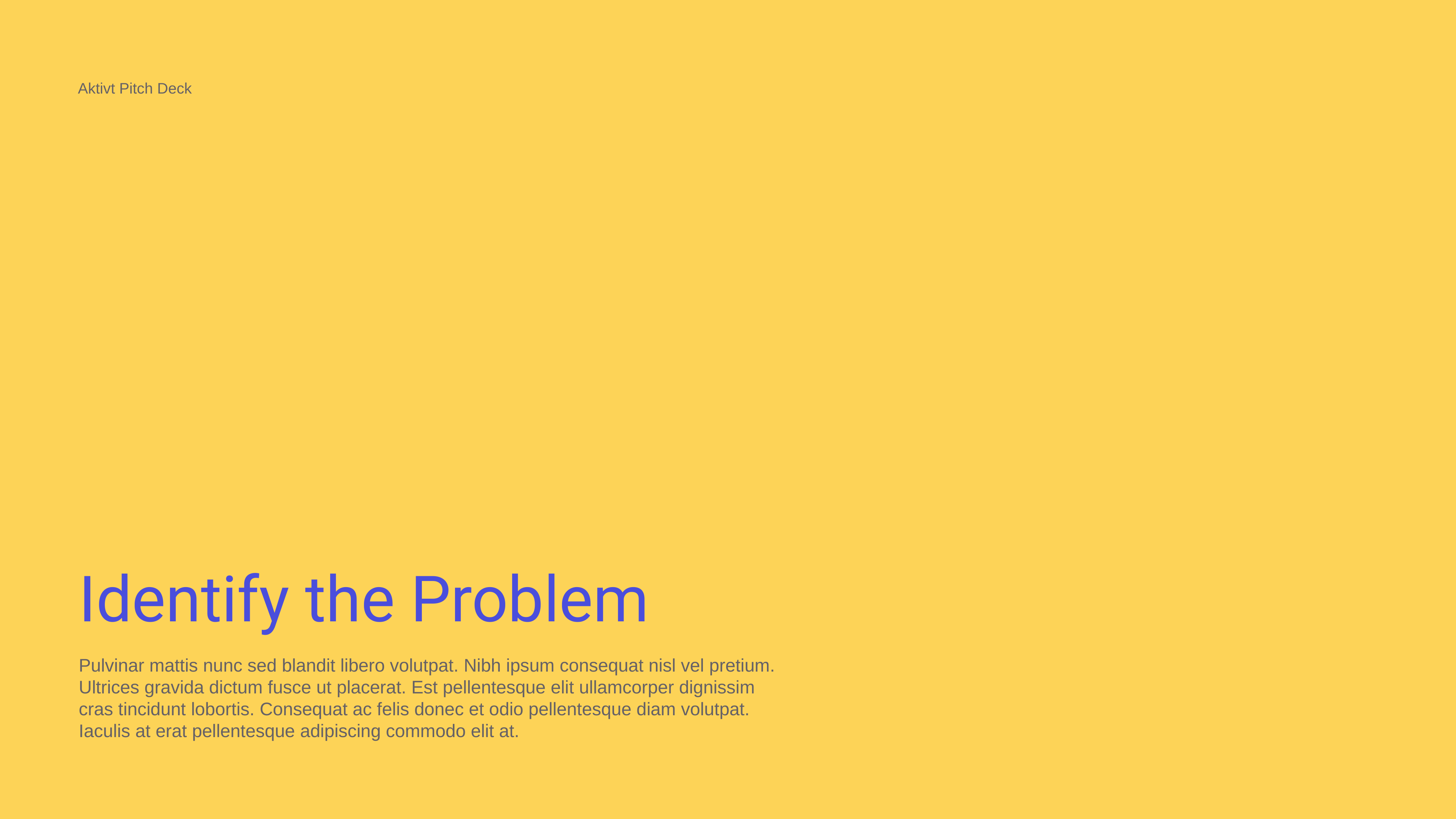

Aktivt Pitch Deck

Identify the Problem
Pulvinar mattis nunc sed blandit libero volutpat. Nibh ipsum consequat nisl vel pretium. Ultrices gravida dictum fusce ut placerat. Est pellentesque elit ullamcorper dignissim cras tincidunt lobortis. Consequat ac felis donec et odio pellentesque diam volutpat. Iaculis at erat pellentesque adipiscing commodo elit at.